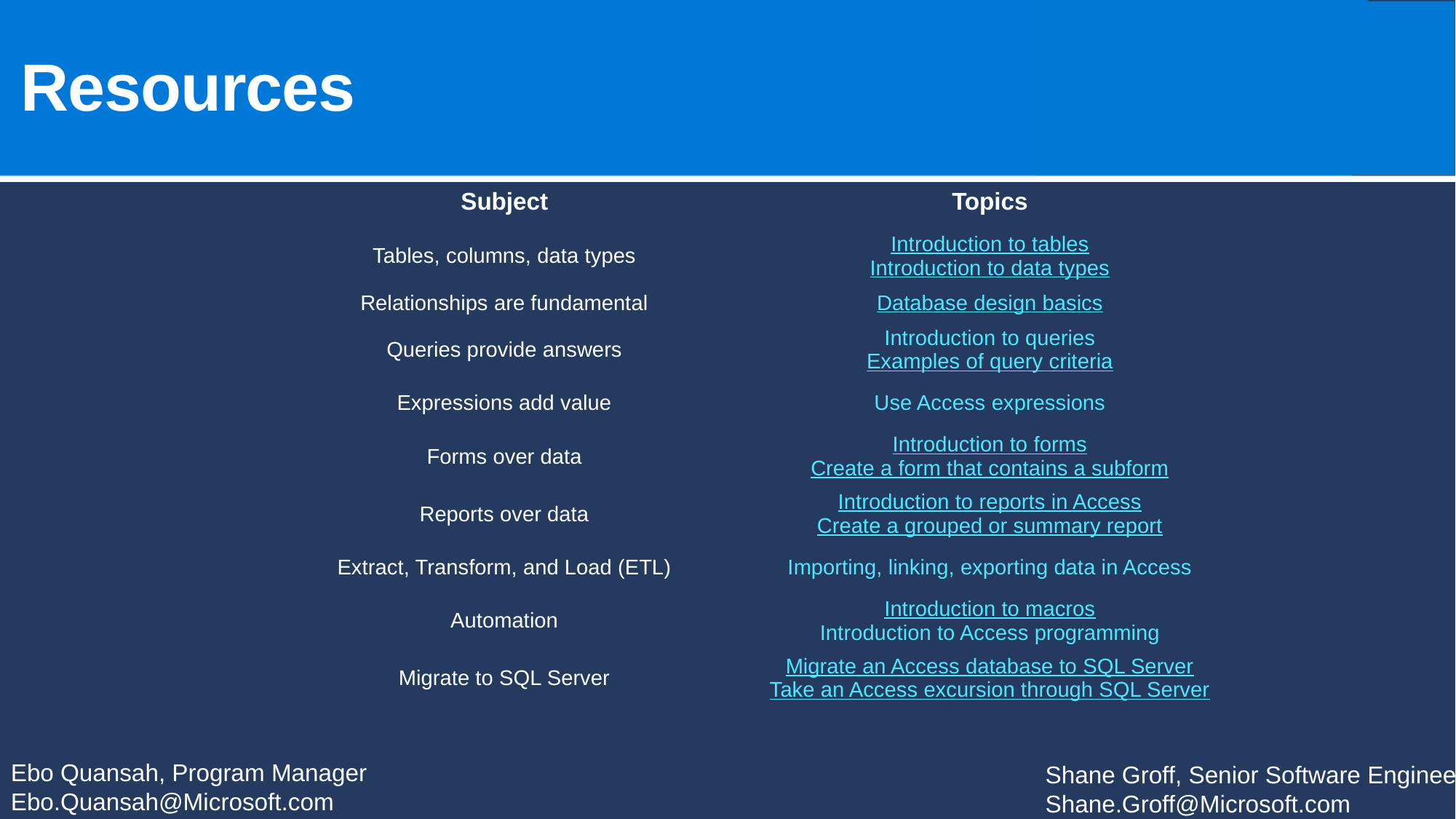

# Resources
| Subject | Topics |
| --- | --- |
| Tables, columns, data types | Introduction to tables Introduction to data types |
| Relationships are fundamental | Database design basics |
| Queries provide answers | Introduction to queries Examples of query criteria |
| Expressions add value | Use Access expressions |
| Forms over data | Introduction to forms Create a form that contains a subform |
| Reports over data | Introduction to reports in Access Create a grouped or summary report |
| Extract, Transform, and Load (ETL) | Importing, linking, exporting data in Access |
| Automation | Introduction to macros Introduction to Access programming |
| Migrate to SQL Server | Migrate an Access database to SQL Server Take an Access excursion through SQL Server |
Ebo Quansah, Program Manager
Ebo.Quansah@Microsoft.com
Shane Groff, Senior Software Engineer
Shane.Groff@Microsoft.com